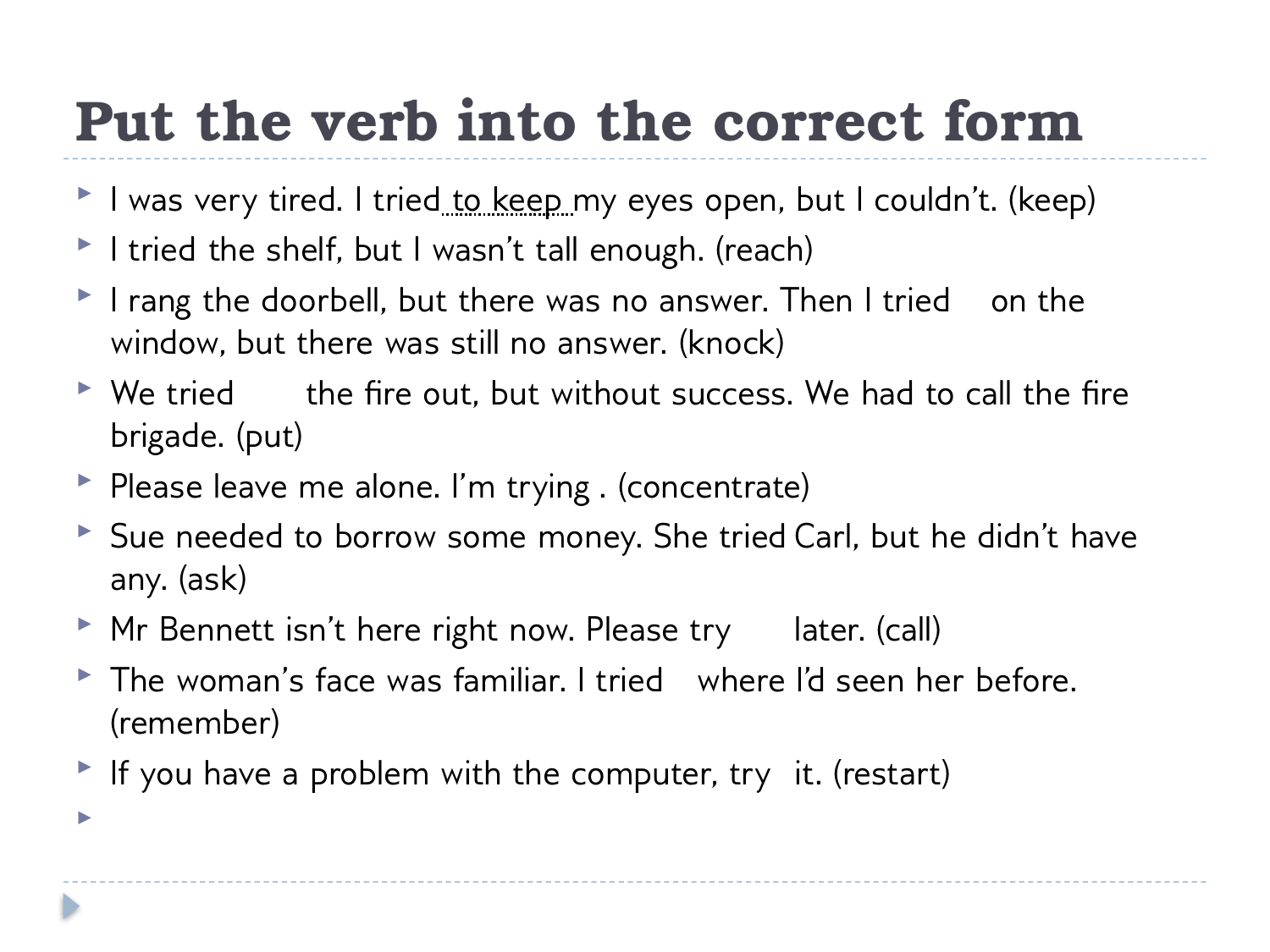

# Put the verb into the correct form
I was very tired. I tried to keep my eyes open, but I couldn’t. (keep)
I tried	the shelf, but I wasn’t tall enough. (reach)
I rang the doorbell, but there was no answer. Then I tried	on the window, but there was still no answer. (knock)
We tried	the fire out, but without success. We had to call the fire brigade. (put)
Please leave me alone. I’m trying	. (concentrate)
Sue needed to borrow some money. She tried	Carl, but he didn’t have any. (ask)
Mr Bennett isn’t here right now. Please try	later. (call)
The woman’s face was familiar. I tried	where I’d seen her before. (remember)
If you have a problem with the computer, try	it. (restart)